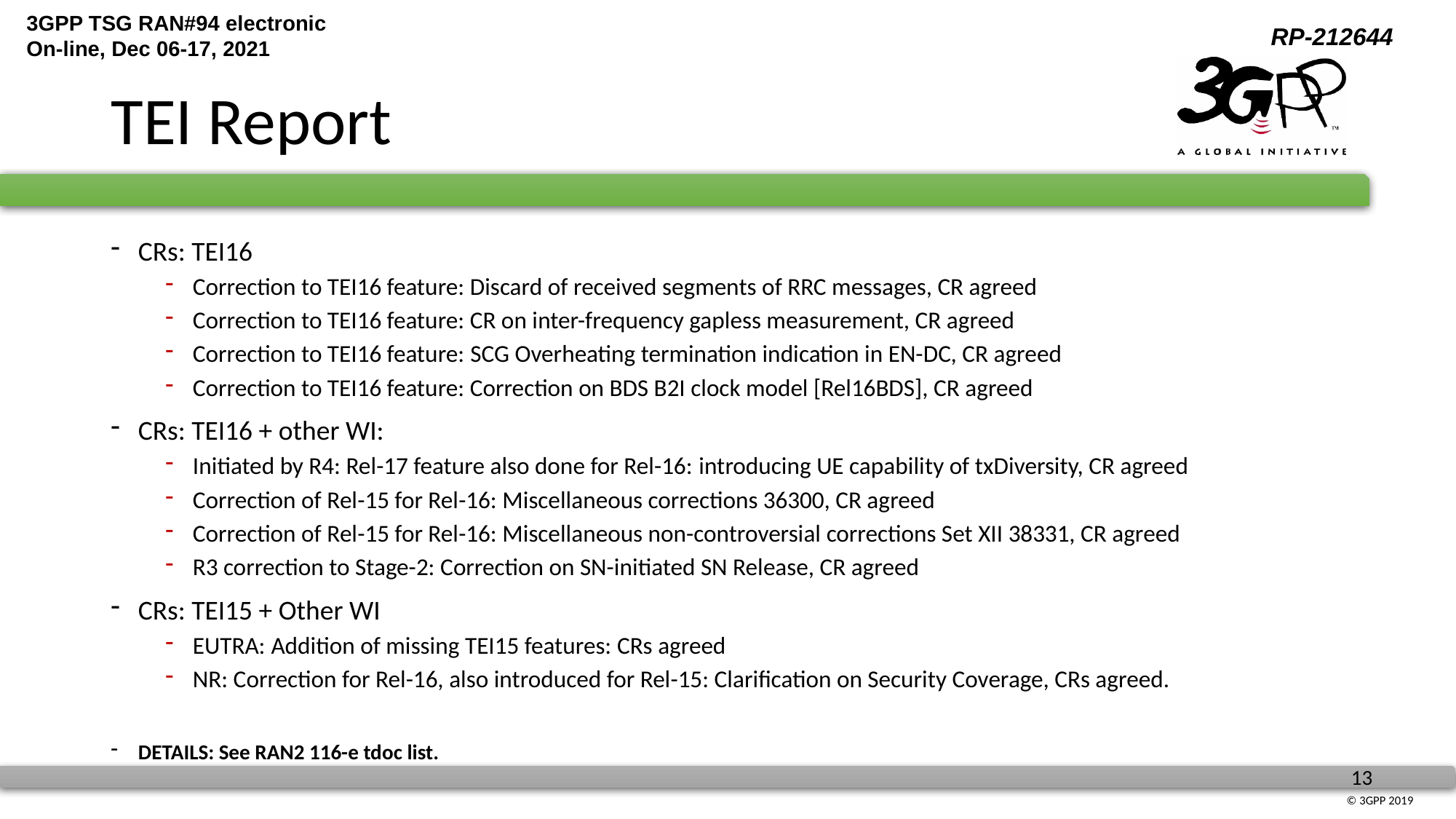

# TEI Report
CRs: TEI16
Correction to TEI16 feature: Discard of received segments of RRC messages, CR agreed
Correction to TEI16 feature: CR on inter-frequency gapless measurement, CR agreed
Correction to TEI16 feature: SCG Overheating termination indication in EN-DC, CR agreed
Correction to TEI16 feature: Correction on BDS B2I clock model [Rel16BDS], CR agreed
CRs: TEI16 + other WI:
Initiated by R4: Rel-17 feature also done for Rel-16: introducing UE capability of txDiversity, CR agreed
Correction of Rel-15 for Rel-16: Miscellaneous corrections 36300, CR agreed
Correction of Rel-15 for Rel-16: Miscellaneous non-controversial corrections Set XII 38331, CR agreed
R3 correction to Stage-2: Correction on SN-initiated SN Release, CR agreed
CRs: TEI15 + Other WI
EUTRA: Addition of missing TEI15 features: CRs agreed
NR: Correction for Rel-16, also introduced for Rel-15: Clarification on Security Coverage, CRs agreed.

DETAILS: See RAN2 116-e tdoc list.